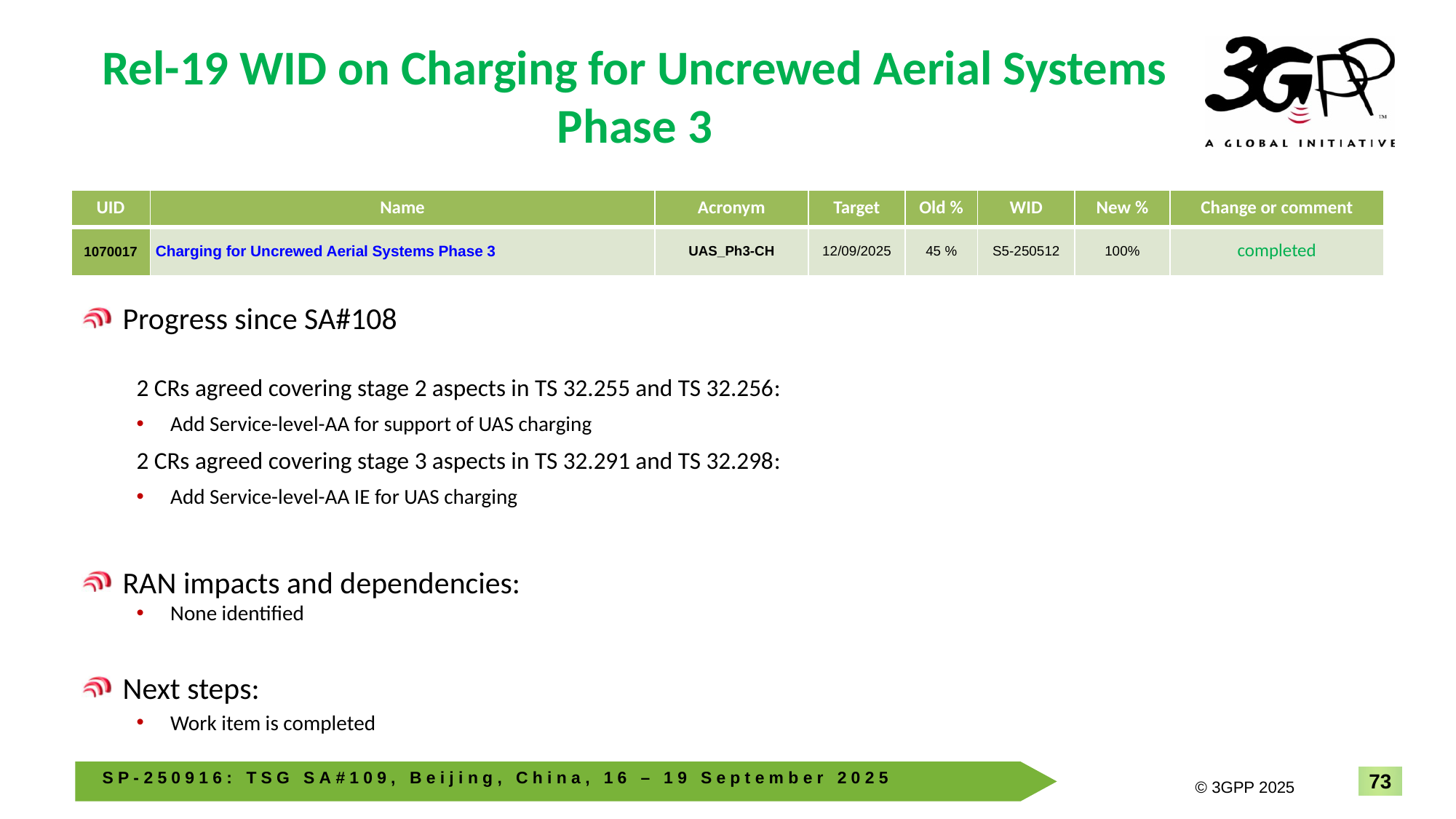

# Rel-19 WID on Charging for Uncrewed Aerial Systems Phase 3
| UID | Name | Acronym | Target | Old % | WID | New % | Change or comment |
| --- | --- | --- | --- | --- | --- | --- | --- |
| 1070017 | Charging for Uncrewed Aerial Systems Phase 3 | UAS\_Ph3-CH | 12/09/2025 | 45 % | S5-250512 | 100% | completed |
Progress since SA#108

2 CRs agreed covering stage 2 aspects in TS 32.255 and TS 32.256:
Add Service-level-AA for support of UAS charging
2 CRs agreed covering stage 3 aspects in TS 32.291 and TS 32.298:
Add Service-level-AA IE for UAS charging

RAN impacts and dependencies:
None identified

Next steps:
Work item is completed